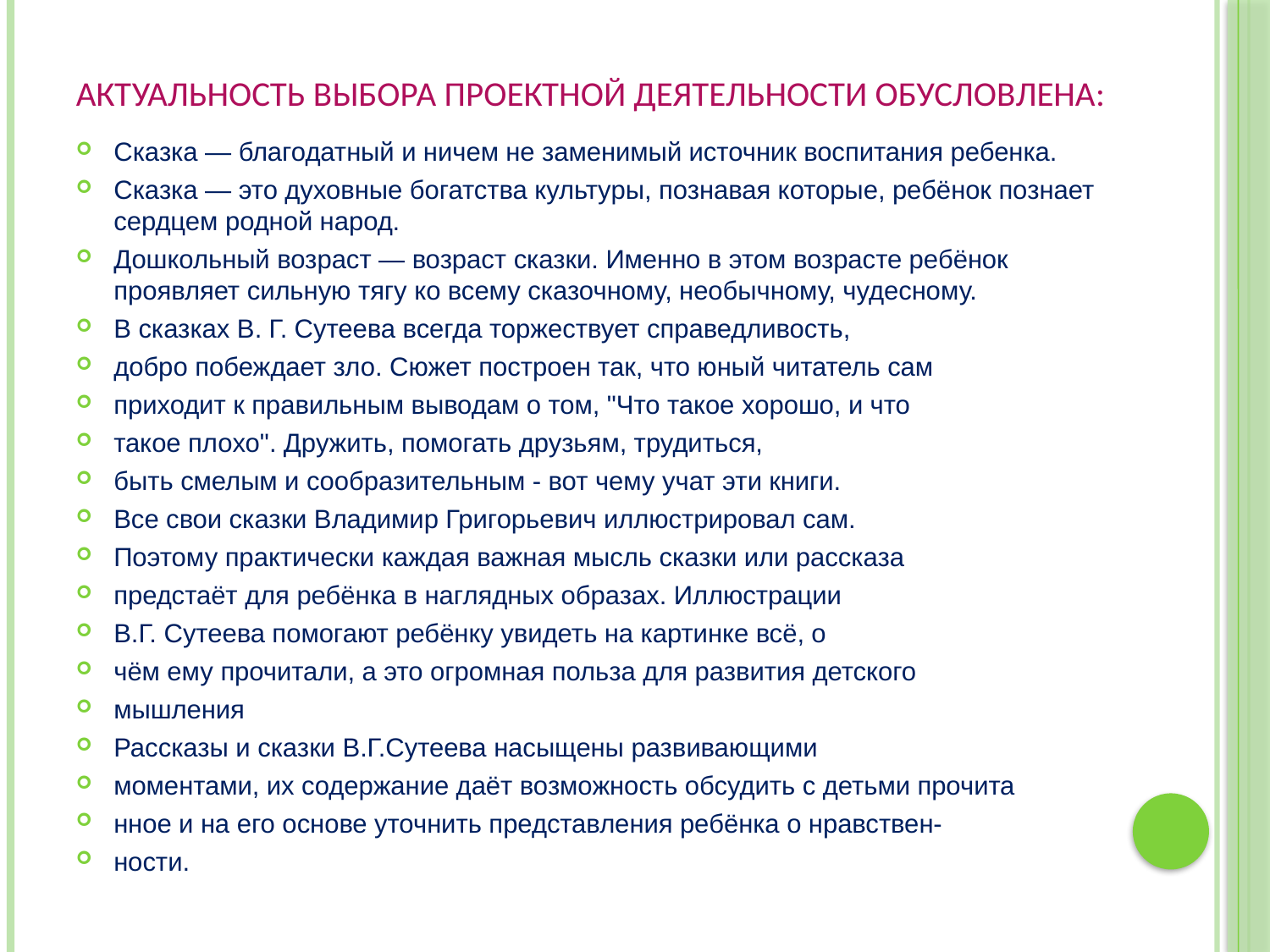

# Актуальность выбора проектной деятельности обусловлена:
Сказка — благодатный и ничем не заменимый источник воспитания ребенка.
Сказка — это духовные богатства культуры, познавая которые, ребёнок познает сердцем родной народ.
Дошкольный возраст — возраст сказки. Именно в этом возрасте ребёнок проявляет сильную тягу ко всему сказочному, необычному, чудесному.
В сказках В. Г. Сутеева всегда торжествует справедливость,
добро побеждает зло. Сюжет построен так, что юный читатель сам
приходит к правильным выводам о том, "Что такое хорошо, и что
такое плохо". Дружить, помогать друзьям, трудиться,
быть смелым и сообразительным - вот чему учат эти книги.
Все свои сказки Владимир Григорьевич иллюстрировал сам.
Поэтому практически каждая важная мысль сказки или рассказа
предстаёт для ребёнка в наглядных образах. Иллюстрации
В.Г. Сутеева помогают ребёнку увидеть на картинке всё, о
чём ему прочитали, а это огромная польза для развития детского
мышления
Рассказы и сказки В.Г.Сутеева насыщены развивающими
моментами, их содержание даёт возможность обсудить с детьми прочита
нное и на его основе уточнить представления ребёнка о нравствен-
ности.